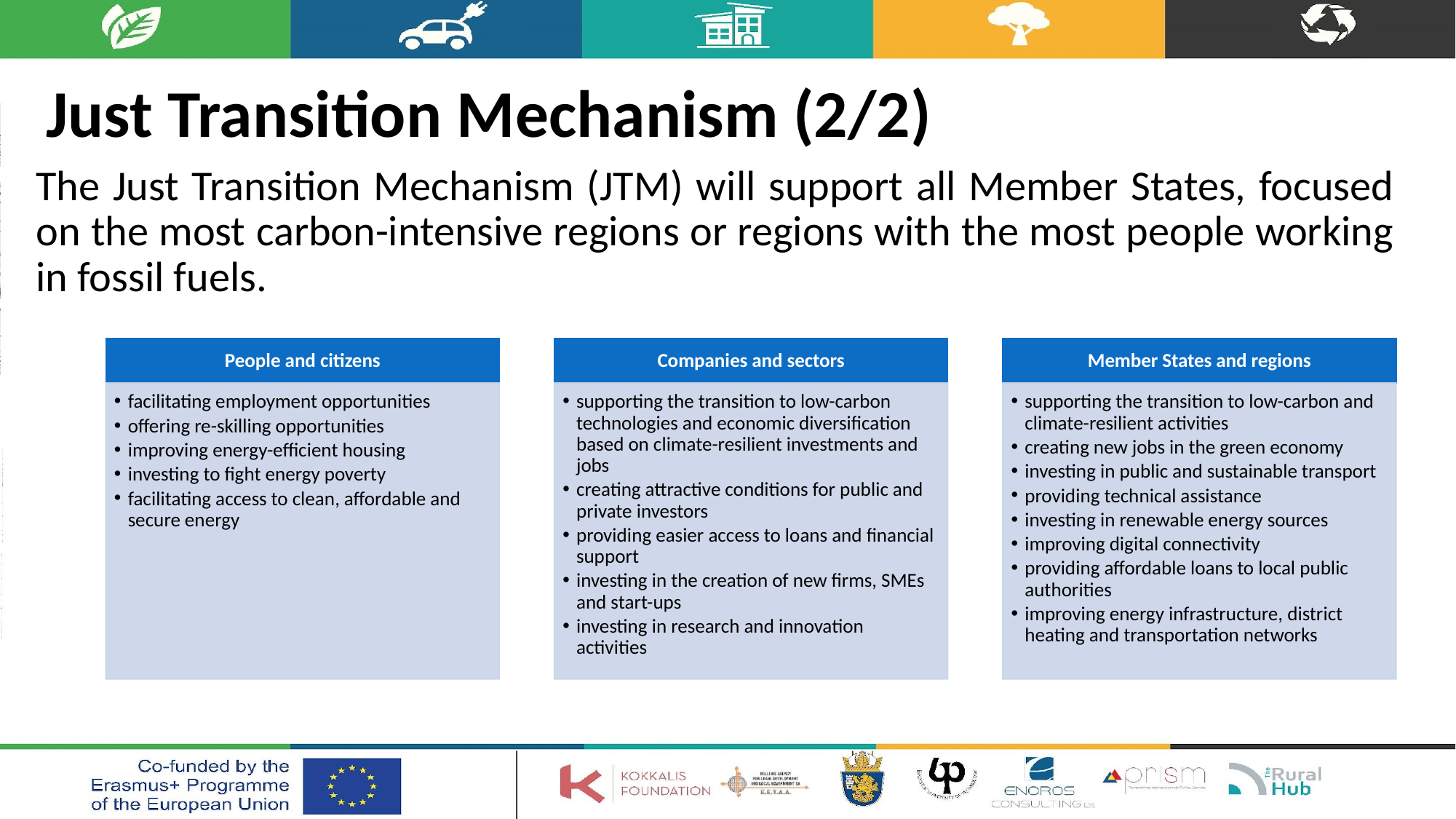

# Just Transition Mechanism (2/2)
The Just Transition Mechanism (JTM) will support all Member States, focused on the most carbon-intensive regions or regions with the most people working in fossil fuels.

People and citizens

Companies and sectors

Member States and regions

facilitating employment opportunities
offering re-skilling opportunities
improving energy-efficient housing
investing to fight energy poverty
facilitating access to clean, affordable and secure energy

supporting the transition to low-carbon technologies and economic diversification based on climate-resilient investments and jobs
creating attractive conditions for public and private investors
providing easier access to loans and financial support
investing in the creation of new firms, SMEs and start-ups
investing in research and innovation activities

supporting the transition to low-carbon and climate-resilient activities
creating new jobs in the green economy
investing in public and sustainable transport
providing technical assistance
investing in renewable energy sources
improving digital connectivity
providing affordable loans to local public authorities
improving energy infrastructure, district heating and transportation networks